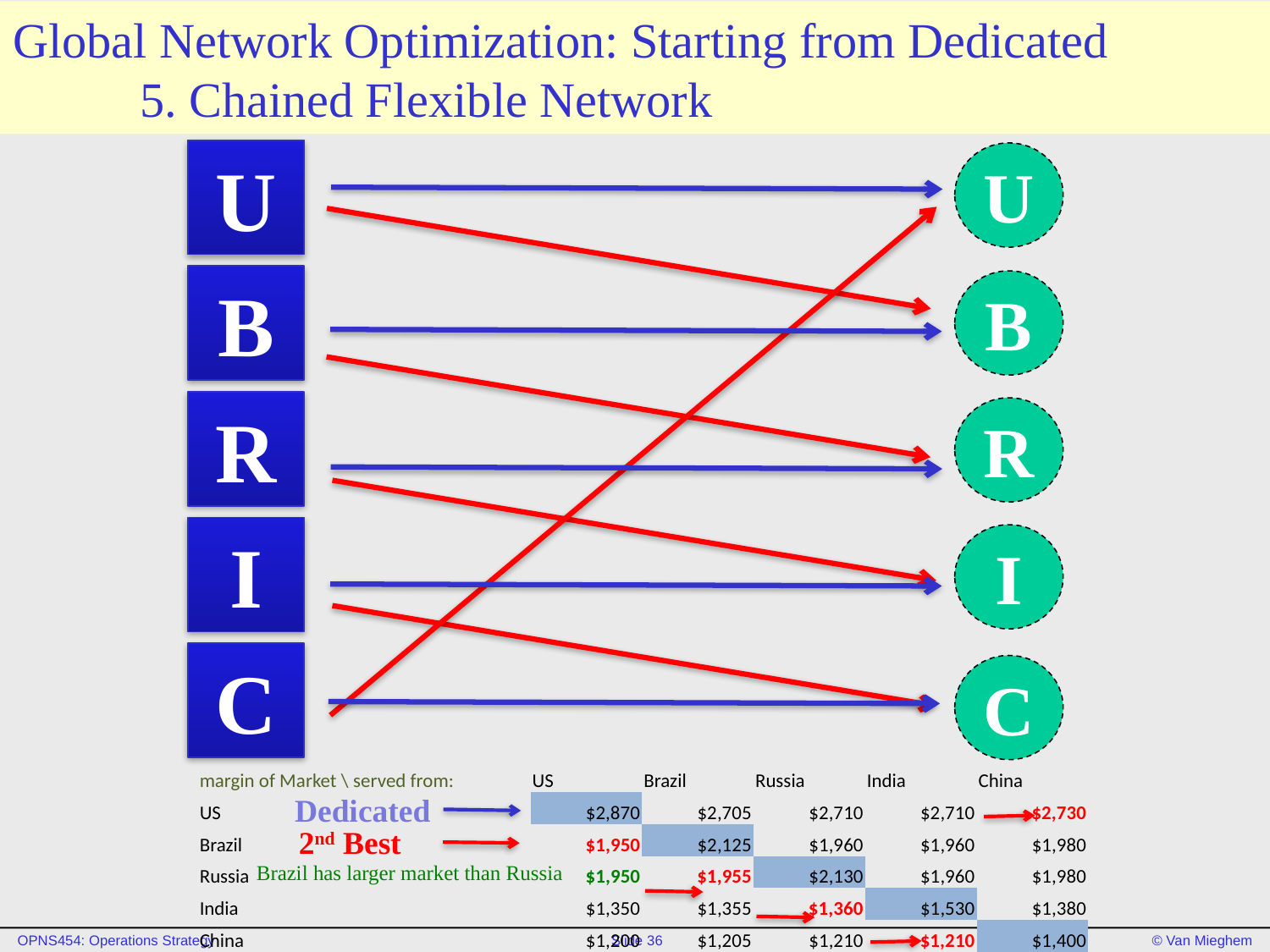

# Global Network Optimization: Starting from Dedicated 5. Chained Flexible Network
U
U
B
B
R
R
I
I
C
C
| margin of Market \ served from: | US | Brazil | Russia | India | China |
| --- | --- | --- | --- | --- | --- |
| US | $2,870 | $2,705 | $2,710 | $2,710 | $2,730 |
| Brazil | $1,950 | $2,125 | $1,960 | $1,960 | $1,980 |
| Russia | $1,950 | $1,955 | $2,130 | $1,960 | $1,980 |
| India | $1,350 | $1,355 | $1,360 | $1,530 | $1,380 |
| China | $1,200 | $1,205 | $1,210 | $1,210 | $1,400 |
Dedicated
2nd Best
Brazil has larger market than Russia